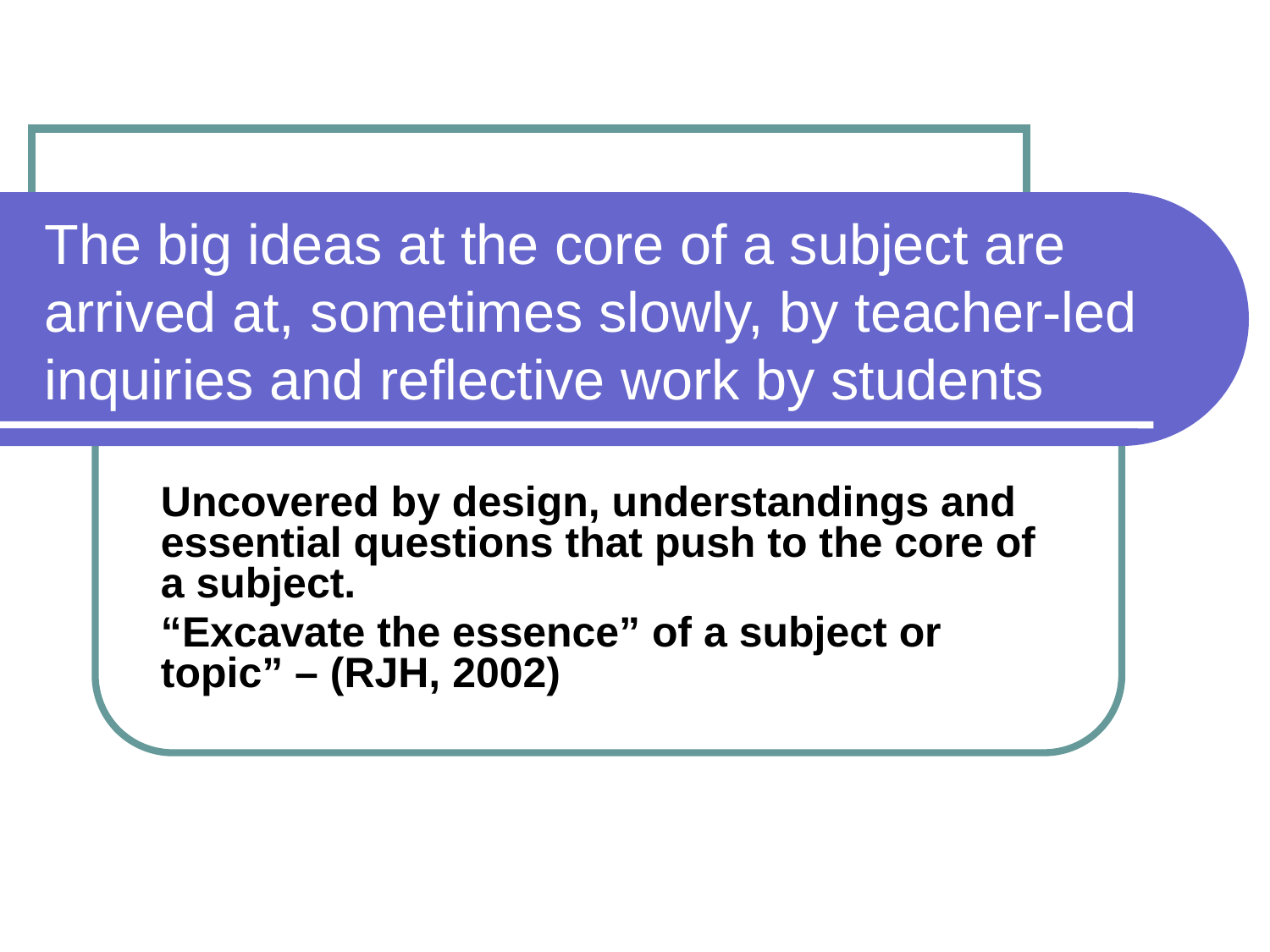

# The big ideas at the core of a subject are arrived at, sometimes slowly, by teacher-led inquiries and reflective work by students
Uncovered by design, understandings and essential questions that push to the core of a subject.
“Excavate the essence” of a subject or topic” – (RJH, 2002)